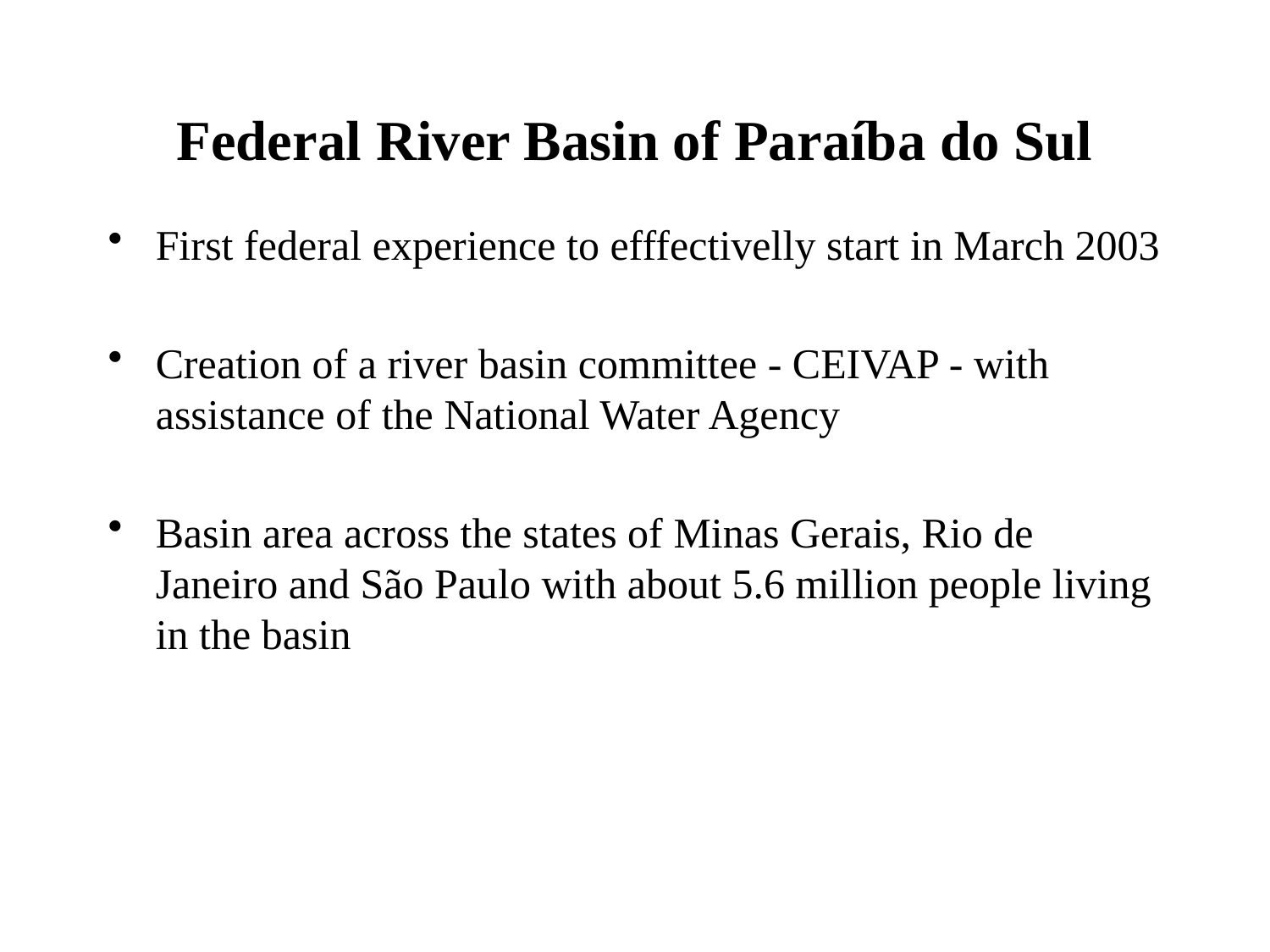

# Federal River Basin of Paraíba do Sul
First federal experience to efffectivelly start in March 2003

Creation of a river basin committee - CEIVAP - with assistance of the National Water Agency

Basin area across the states of Minas Gerais, Rio de Janeiro and São Paulo with about 5.6 million people living in the basin